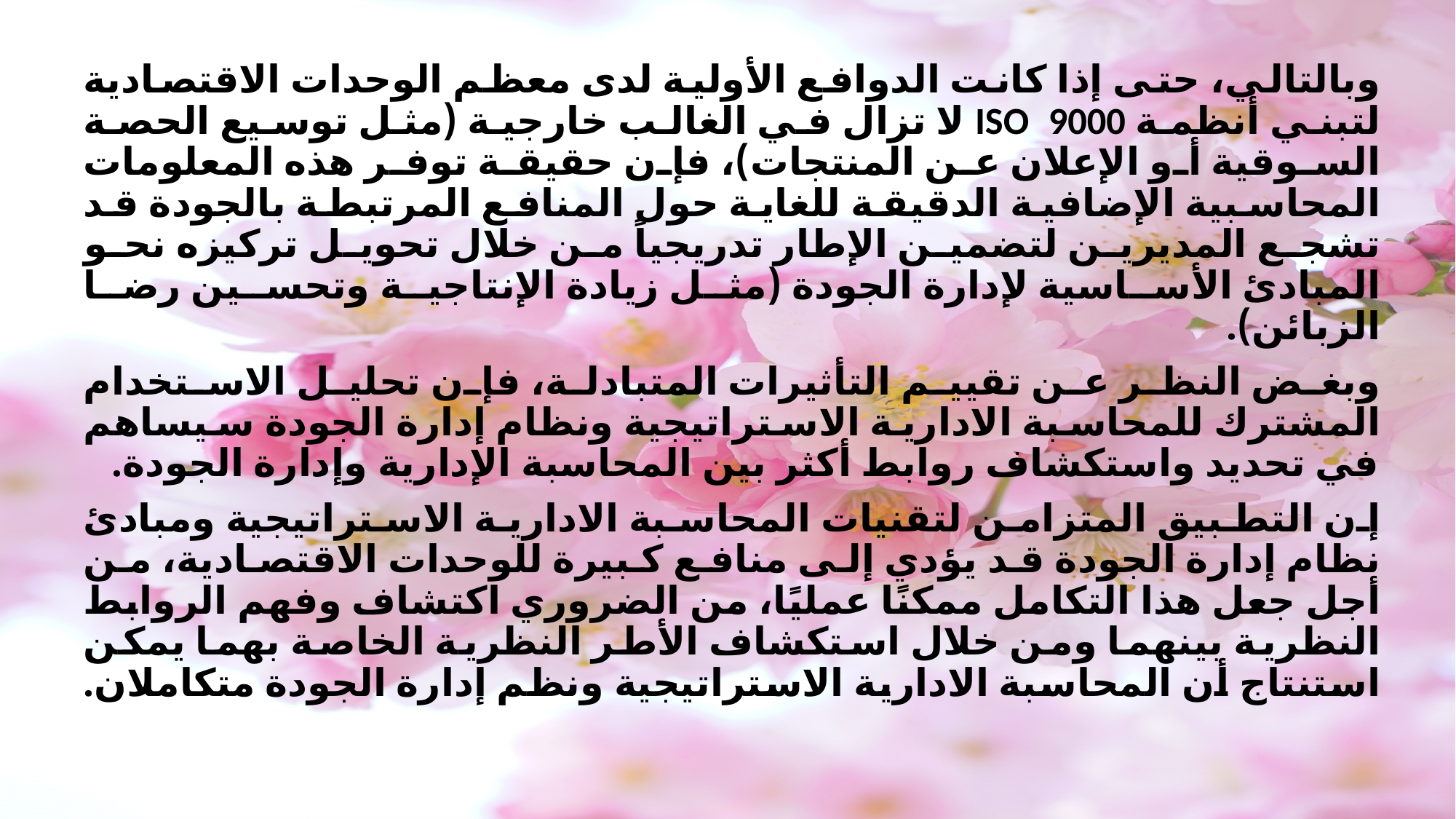

#
وبالتالي، حتى إذا كانت الدوافع الأولية لدى معظم الوحدات الاقتصادية لتبني أنظمة ISO 9000 لا تزال في الغالب خارجية (مثل توسيع الحصة السوقية أو الإعلان عن المنتجات)، فإن حقيقة توفر هذه المعلومات المحاسبية الإضافية الدقيقة للغاية حول المنافع المرتبطة بالجودة قد تشجع المديرين لتضمين الإطار تدريجياً من خلال تحويل تركيزه نحو المبادئ الأساسية لإدارة الجودة (مثل زيادة الإنتاجية وتحسين رضا الزبائن).
وبغض النظر عن تقييم التأثيرات المتبادلة، فإن تحليل الاستخدام المشترك للمحاسبة الادارية الاستراتيجية ونظام إدارة الجودة سيساهم في تحديد واستكشاف روابط أكثر بين المحاسبة الإدارية وإدارة الجودة.
إن التطبيق المتزامن لتقنيات المحاسبة الادارية الاستراتيجية ومبادئ نظام إدارة الجودة قد يؤدي إلى منافع كبيرة للوحدات الاقتصادية، من أجل جعل هذا التكامل ممكنًا عمليًا، من الضروري اكتشاف وفهم الروابط النظرية بينهما ومن خلال استكشاف الأطر النظرية الخاصة بهما يمكن استنتاج أن المحاسبة الادارية الاستراتيجية ونظم إدارة الجودة متكاملان.